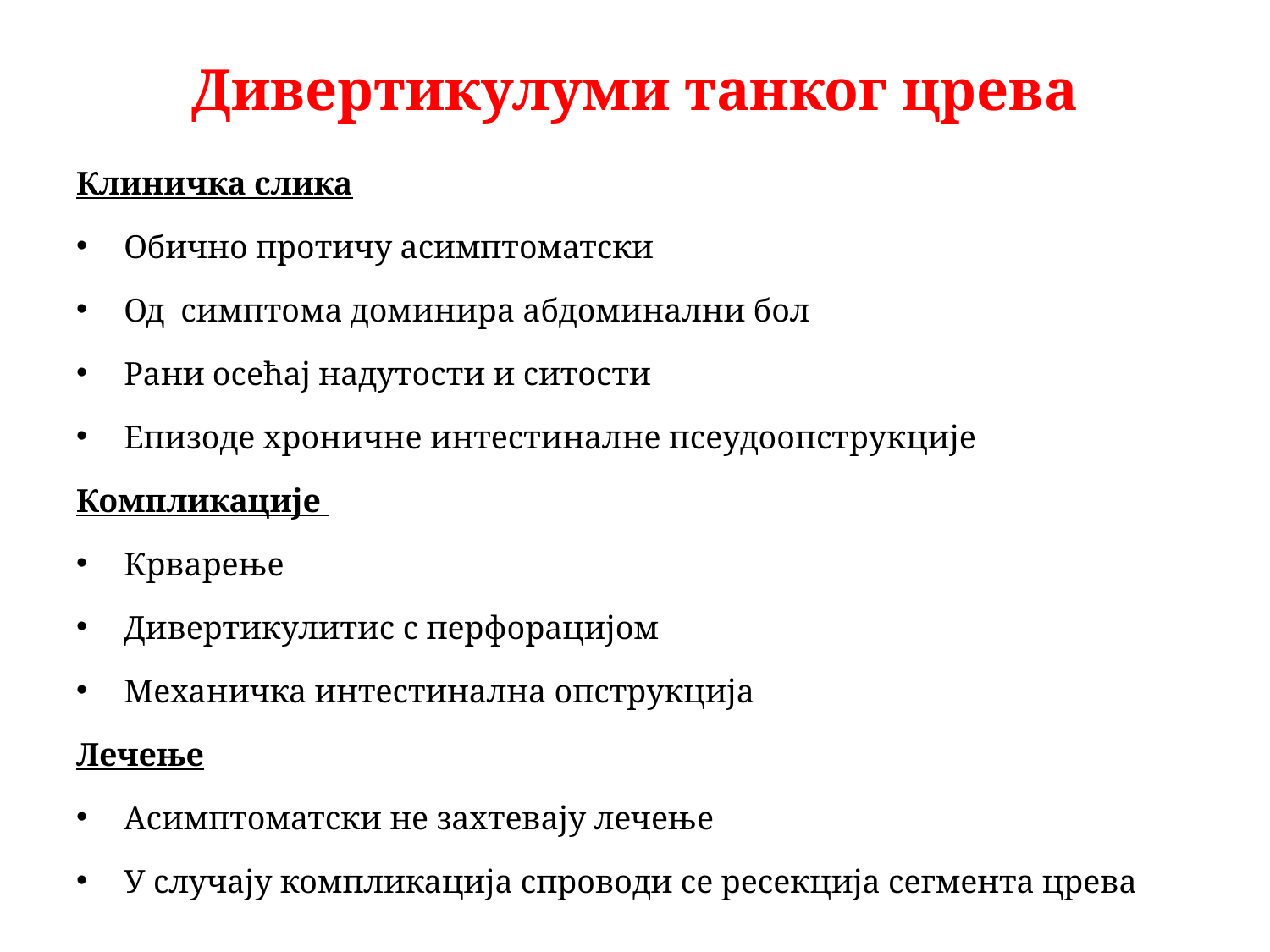

# Дивертикулуми танког црева
Клиничка слика
Обично протичу асимптоматски
Од  симптома доминира абдоминални бол
Рани осећај надутости и ситости
Епизоде хроничне интестиналне псеудоопструкције
Компликације
Крварење
Дивертикулитис с перфорацијом
Механичка интестинална опструкција
Лечење
Асимптоматски не захтевају лечење
У случају компликација спроводи се ресекција сегмента црева